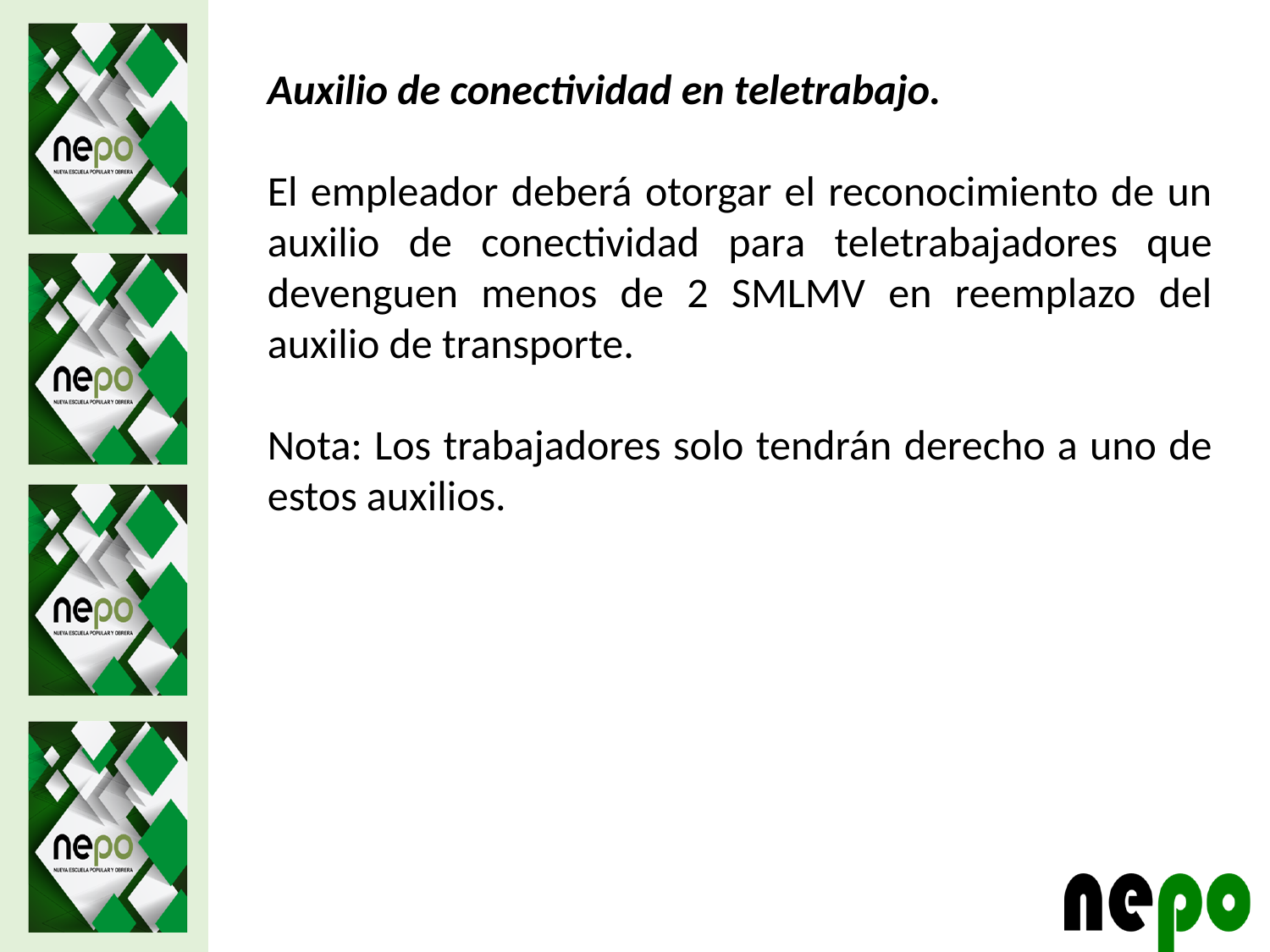

Auxilio de conectividad en teletrabajo.

El empleador deberá otorgar el reconocimiento de un auxilio de conectividad para teletrabajadores que devenguen menos de 2 SMLMV en reemplazo del auxilio de transporte.

Nota: Los trabajadores solo tendrán derecho a uno de estos auxilios.